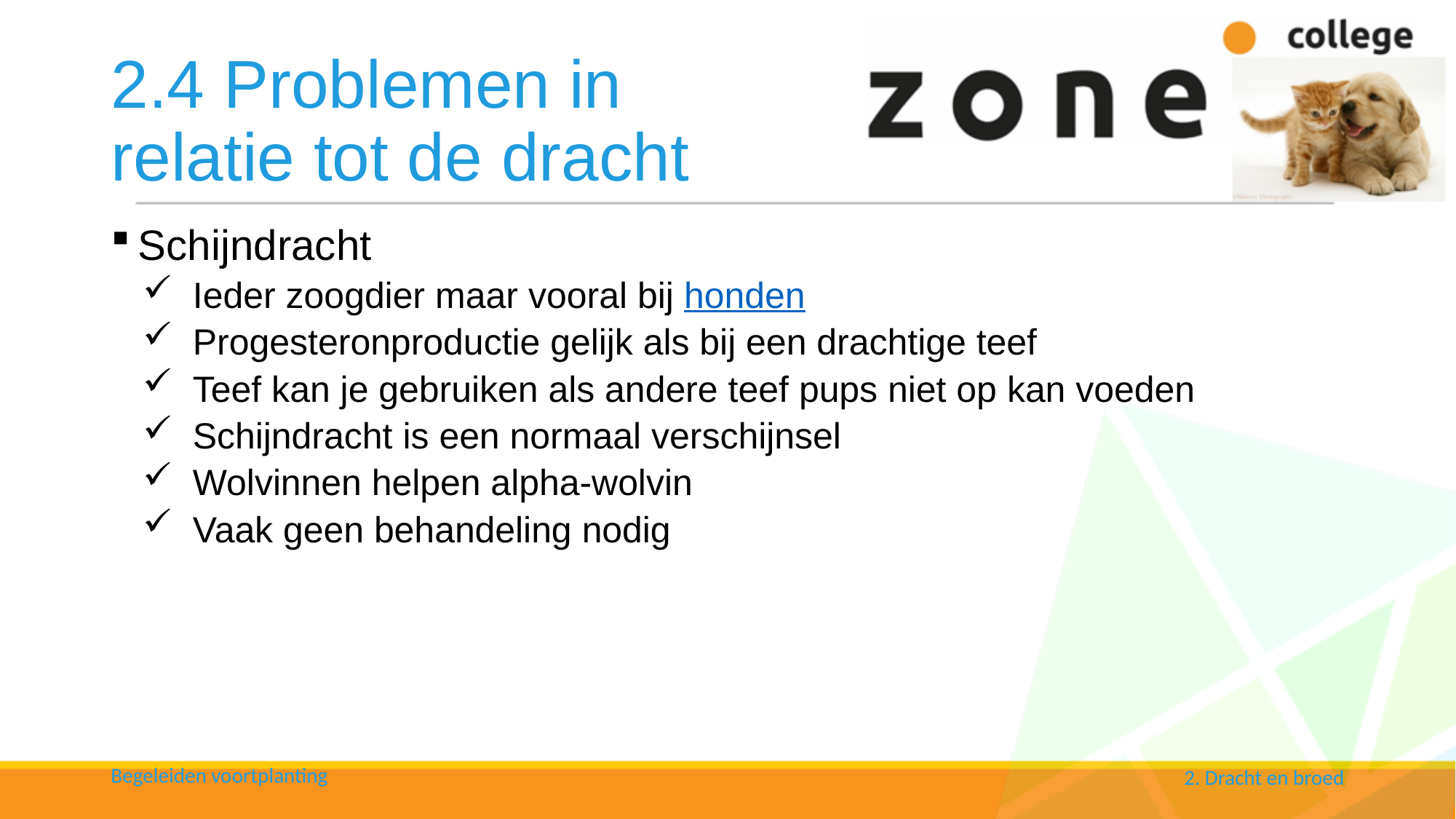

# 2.4 Problemen in relatie tot de dracht
Schijndracht
Ieder zoogdier maar vooral bij honden
Progesteronproductie gelijk als bij een drachtige teef
Teef kan je gebruiken als andere teef pups niet op kan voeden
Schijndracht is een normaal verschijnsel
Wolvinnen helpen alpha-wolvin
Vaak geen behandeling nodig
Begeleiden voortplanting
2. Dracht en broed